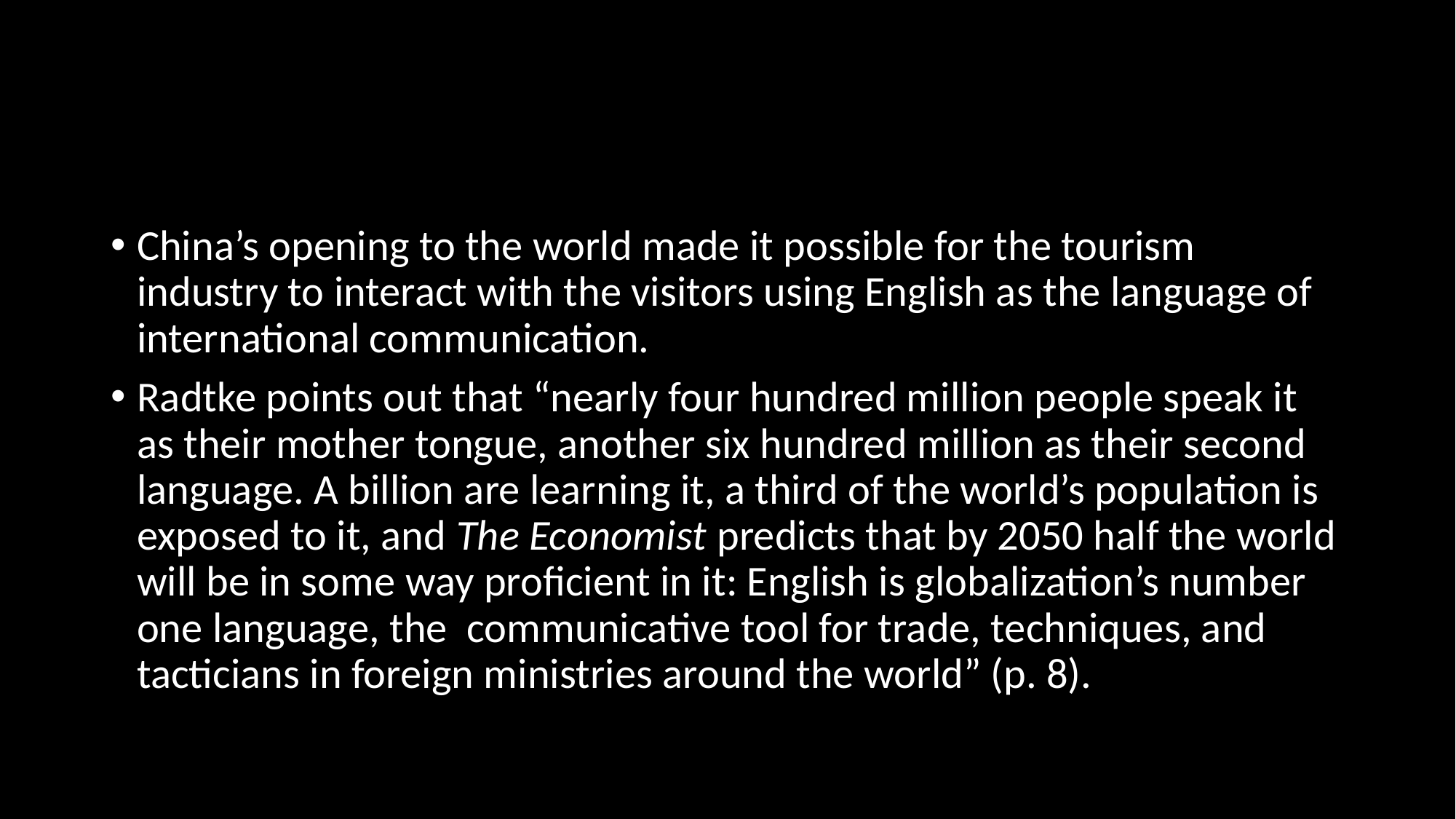

#
China’s opening to the world made it possible for the tourism industry to interact with the visitors using English as the language of international communication.
Radtke points out that “nearly four hundred million people speak it as their mother tongue, another six hundred million as their second language. A billion are learning it, a third of the world’s population is exposed to it, and The Economist predicts that by 2050 half the world will be in some way proficient in it: English is globalization’s number one language, the  communicative tool for trade, techniques, and tacticians in foreign ministries around the world” (p. 8).